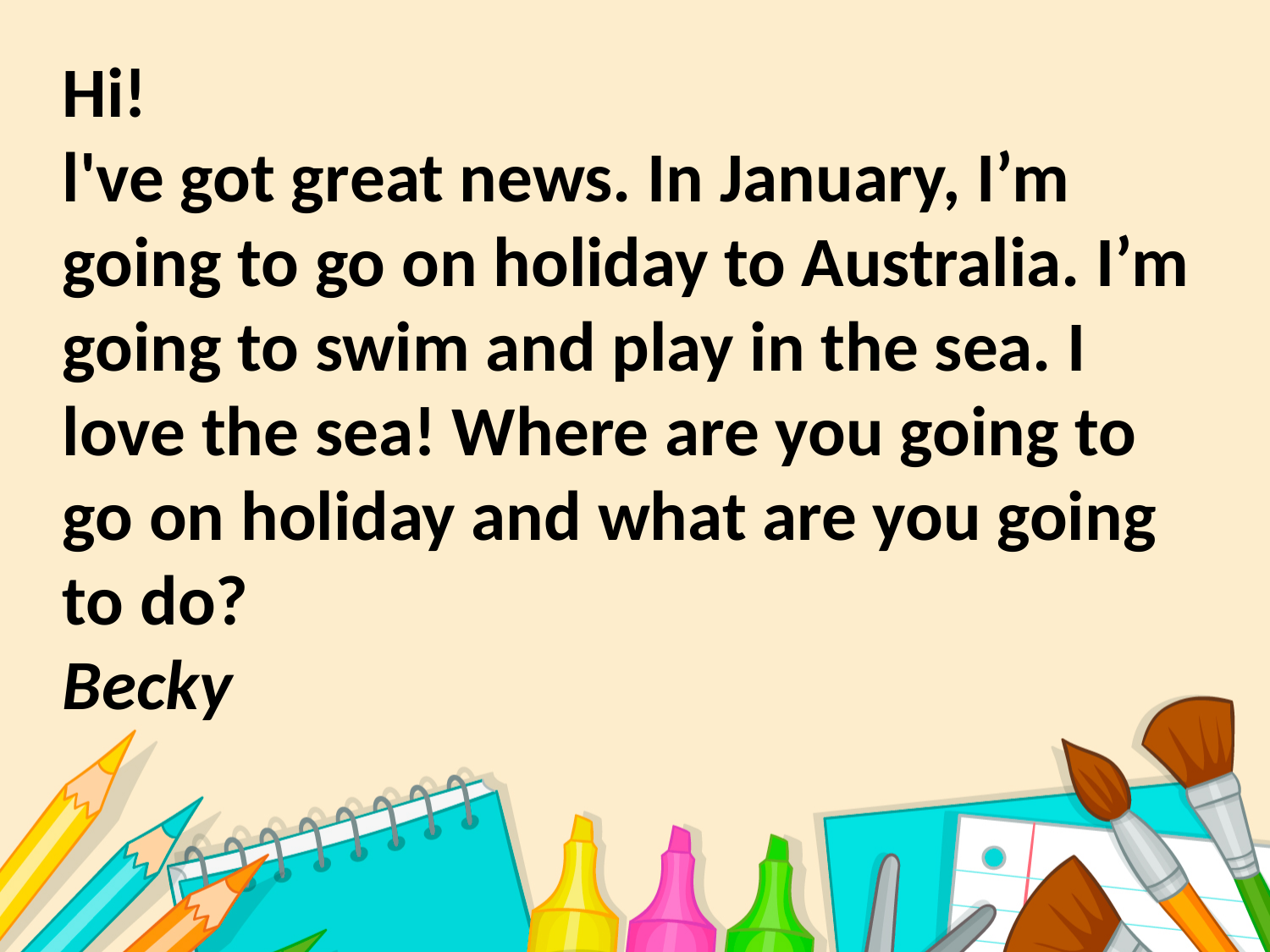

Нi!
l've got grеat news. In January, I’m going to go on holiday to Australia. I’m going to swim and play in the sea. I love the sea! Where are you going to go on holiday and what are you going to do?
Becky